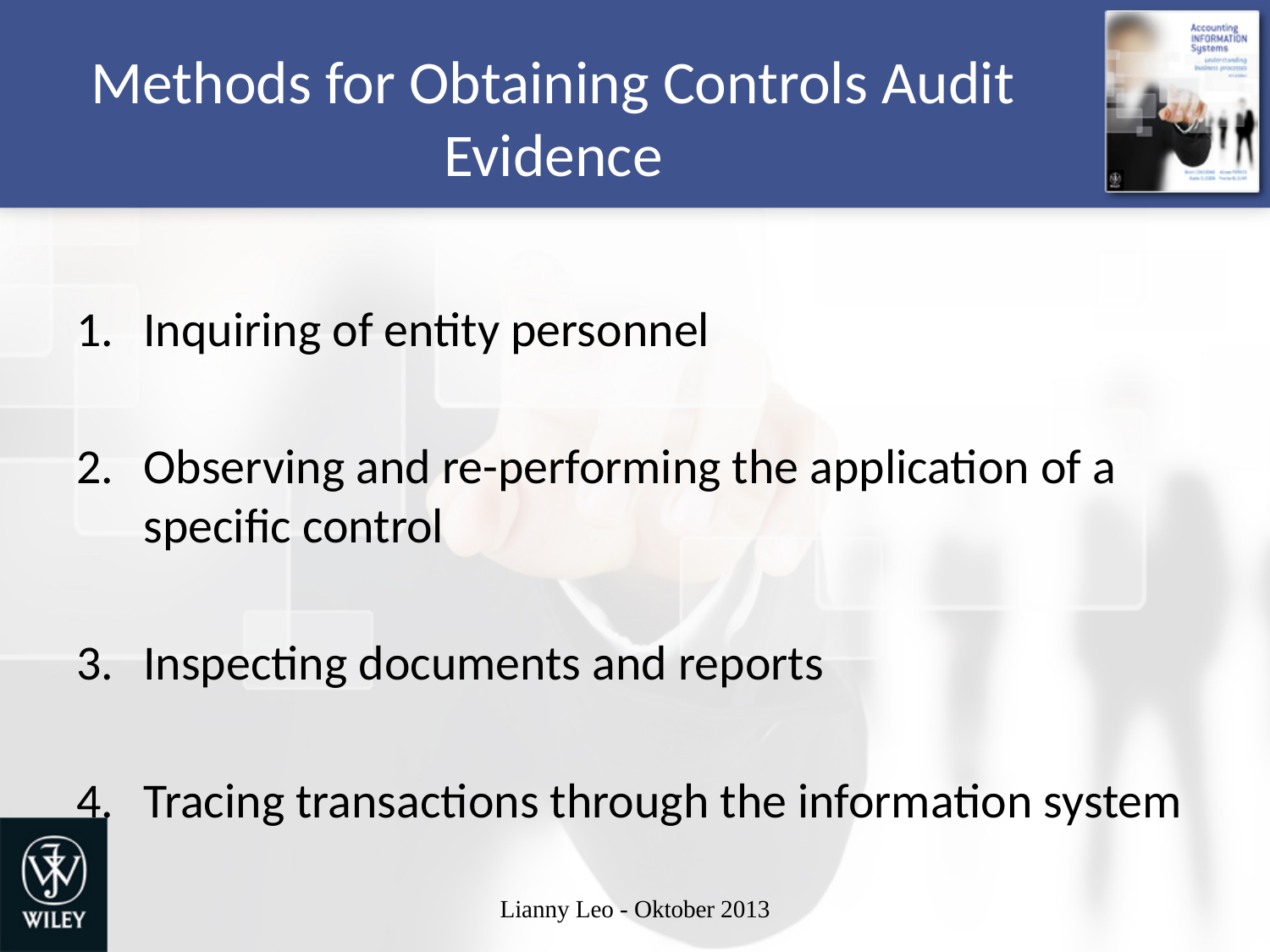

# Methods for Obtaining Controls Audit Evidence

Inquiring of entity personnel

Observing and re-performing the application of a specific control

Inspecting documents and reports

Tracing transactions through the information system
Lianny Leo - Oktober 2013